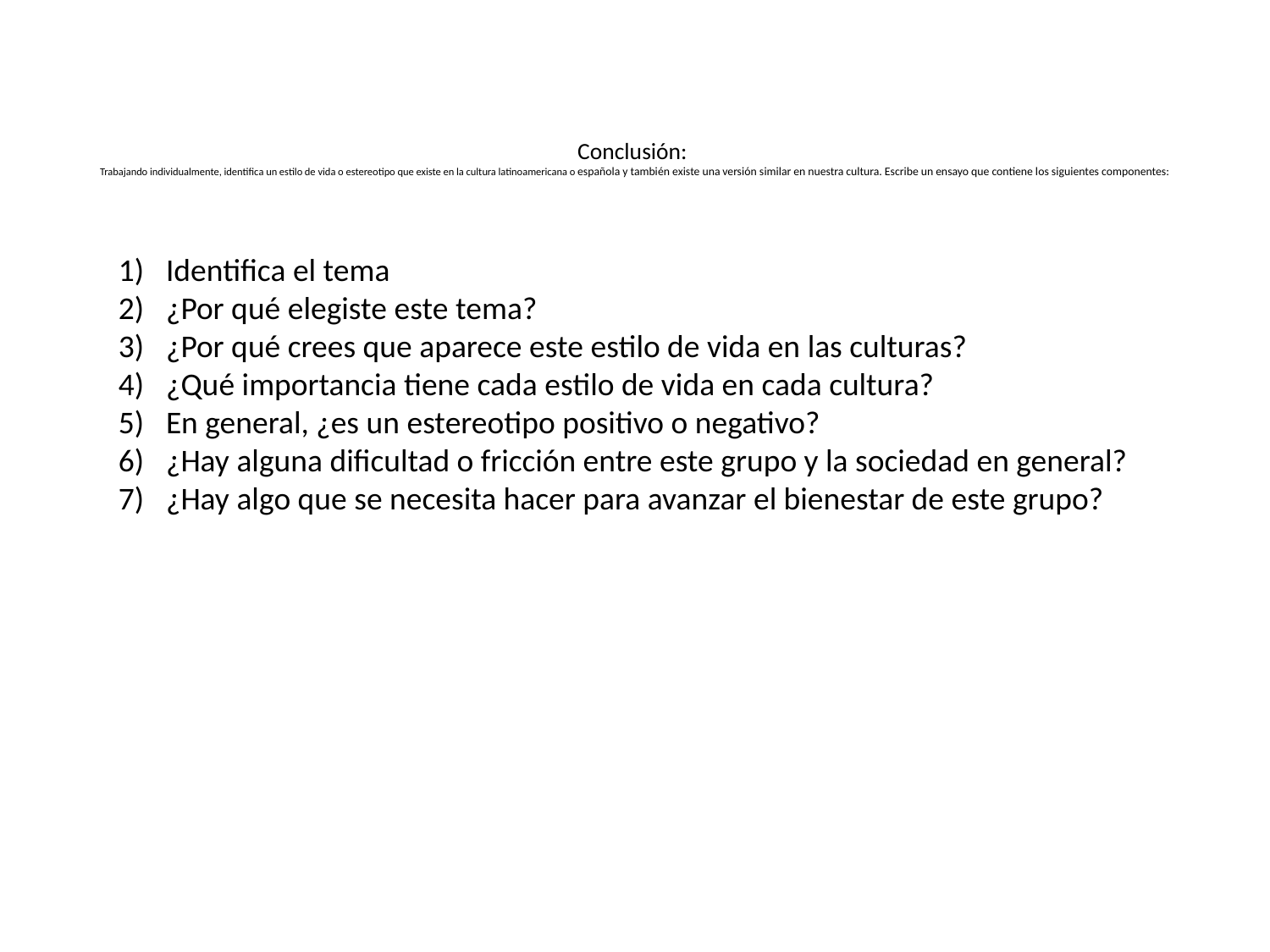

# Conclusión: Trabajando individualmente, identifica un estilo de vida o estereotipo que existe en la cultura latinoamericana o española y también existe una versión similar en nuestra cultura. Escribe un ensayo que contiene los siguientes componentes:
Identifica el tema
¿Por qué elegiste este tema?
¿Por qué crees que aparece este estilo de vida en las culturas?
¿Qué importancia tiene cada estilo de vida en cada cultura?
En general, ¿es un estereotipo positivo o negativo?
¿Hay alguna dificultad o fricción entre este grupo y la sociedad en general?
¿Hay algo que se necesita hacer para avanzar el bienestar de este grupo?